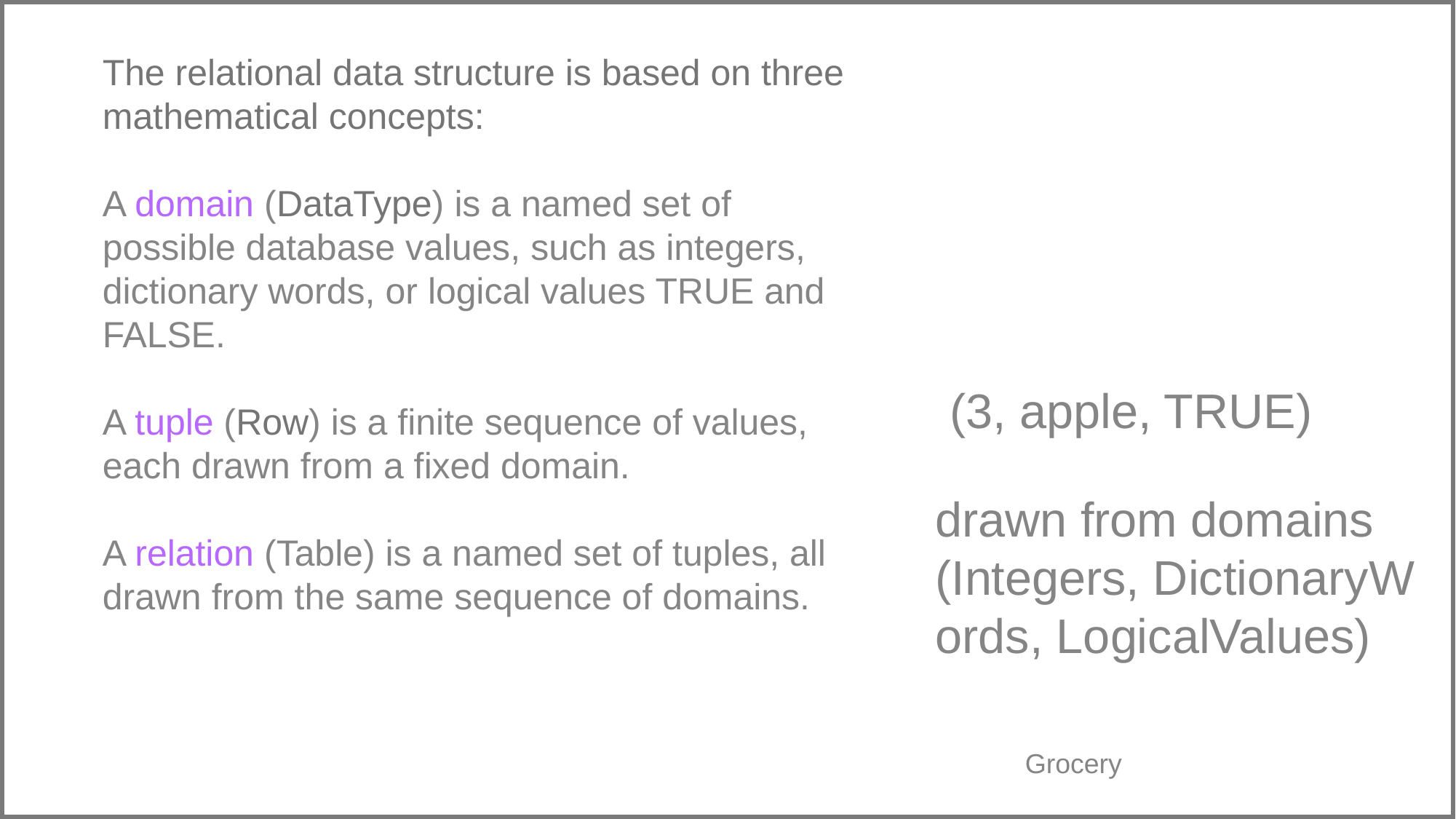

The relational data structure is based on three mathematical concepts:

A domain (DataType) is a named set of possible database values, such as integers, dictionary words, or logical values TRUE and FALSE.

A tuple (Row) is a finite sequence of values, each drawn from a fixed domain.

A relation (Table) is a named set of tuples, all drawn from the same sequence of domains.
(3, apple, TRUE)
drawn from domains (Integers, DictionaryWords, LogicalValues)
Grocery